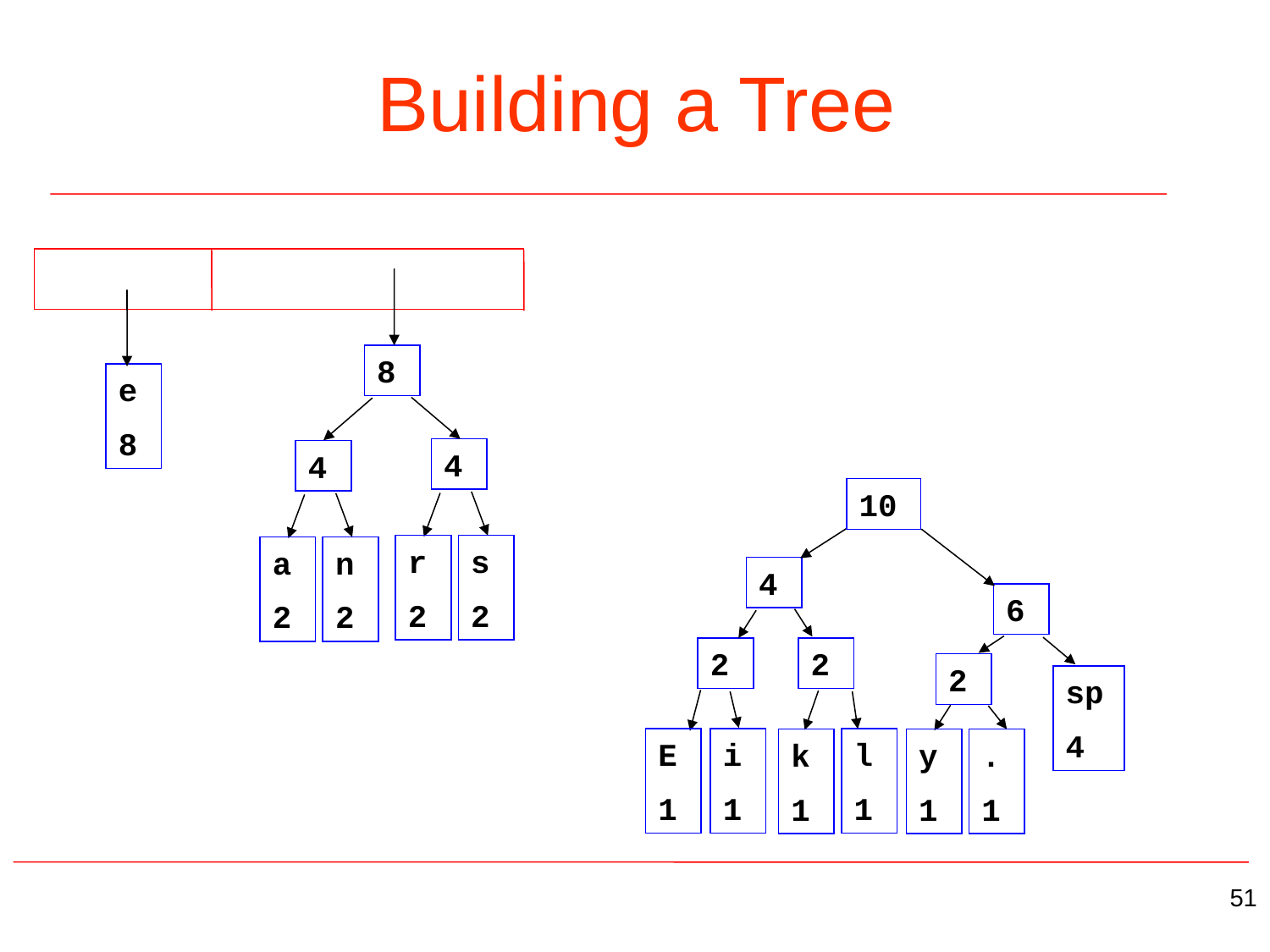

# Building a Tree

8
e
8

4
4
10

r
2
s
2
a
2
n
2
4
6

2
2
2
sp
4

E
1
i
1
l
1
k
1
y
1
.
1
51